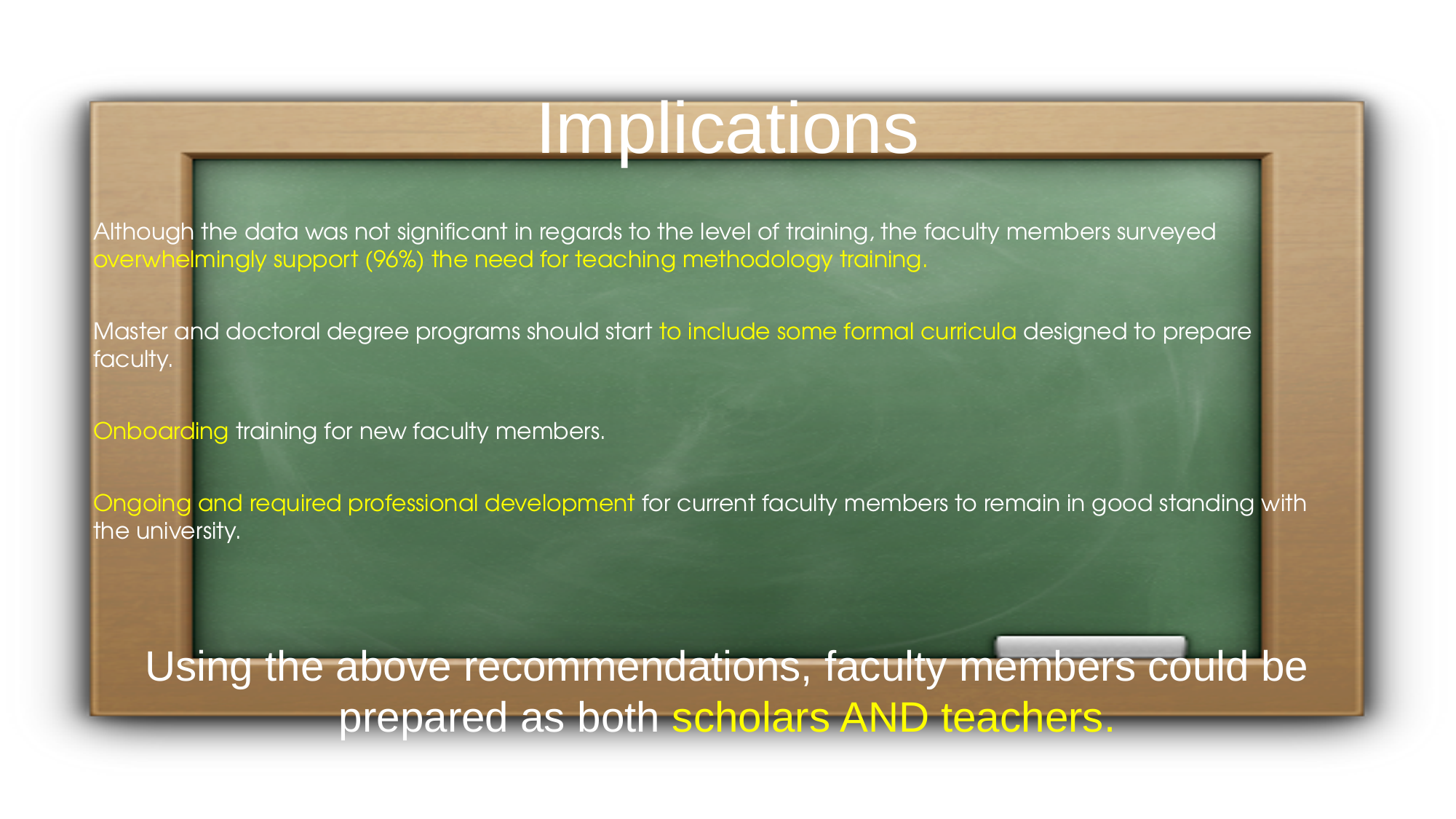

# Implications
Although the data was not significant in regards to the level of training, the faculty members surveyed overwhelmingly support (96%) the need for teaching methodology training.

Master and doctoral degree programs should start to include some formal curricula designed to prepare faculty.

Onboarding training for new faculty members.

Ongoing and required professional development for current faculty members to remain in good standing with the university.

Using the above recommendations, faculty members could be prepared as both scholars AND teachers.